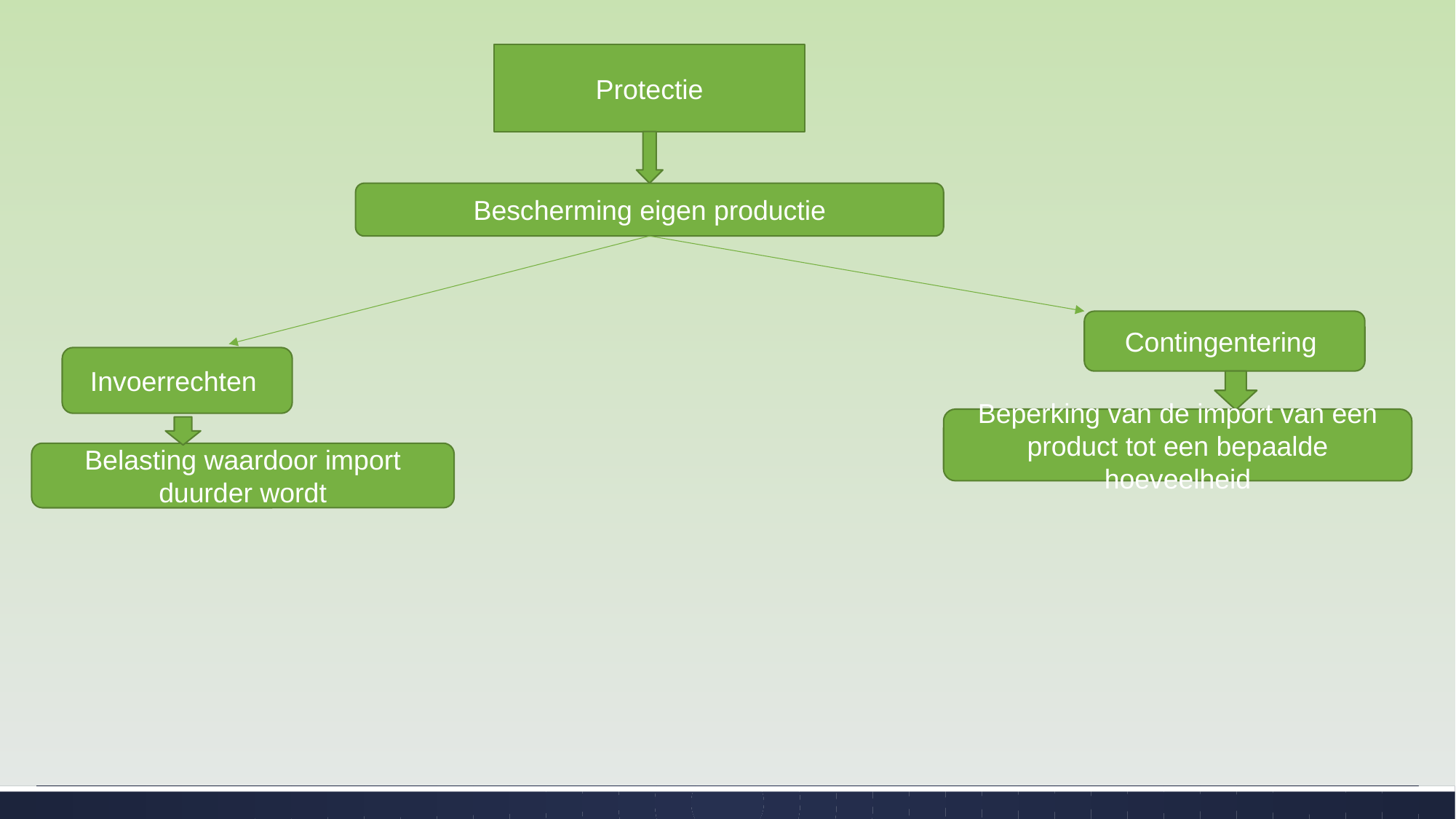

Protectie

Bescherming eigen productie
Contingentering
Invoerrechten

Beperking van de import van een product tot een bepaalde hoeveelheid

Belasting waardoor import duurder wordt